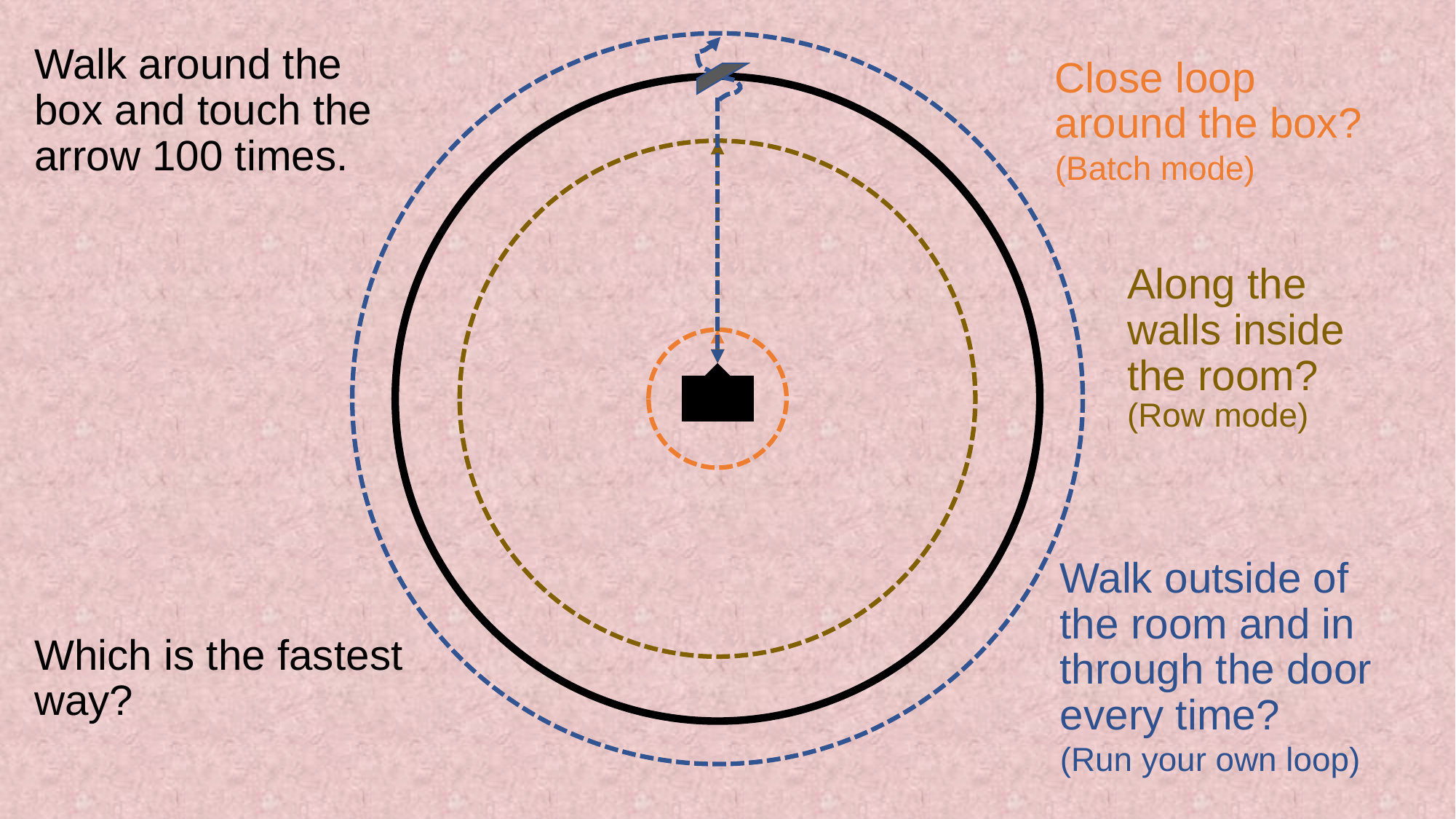

Walk around the box and touch the arrow 100 times.

Which is the fastest way?
Close loop around the box?

(Batch mode)
Along the walls inside the room?

(Row mode)
Walk outside of the room and in through the door every time?
(Run your own loop)